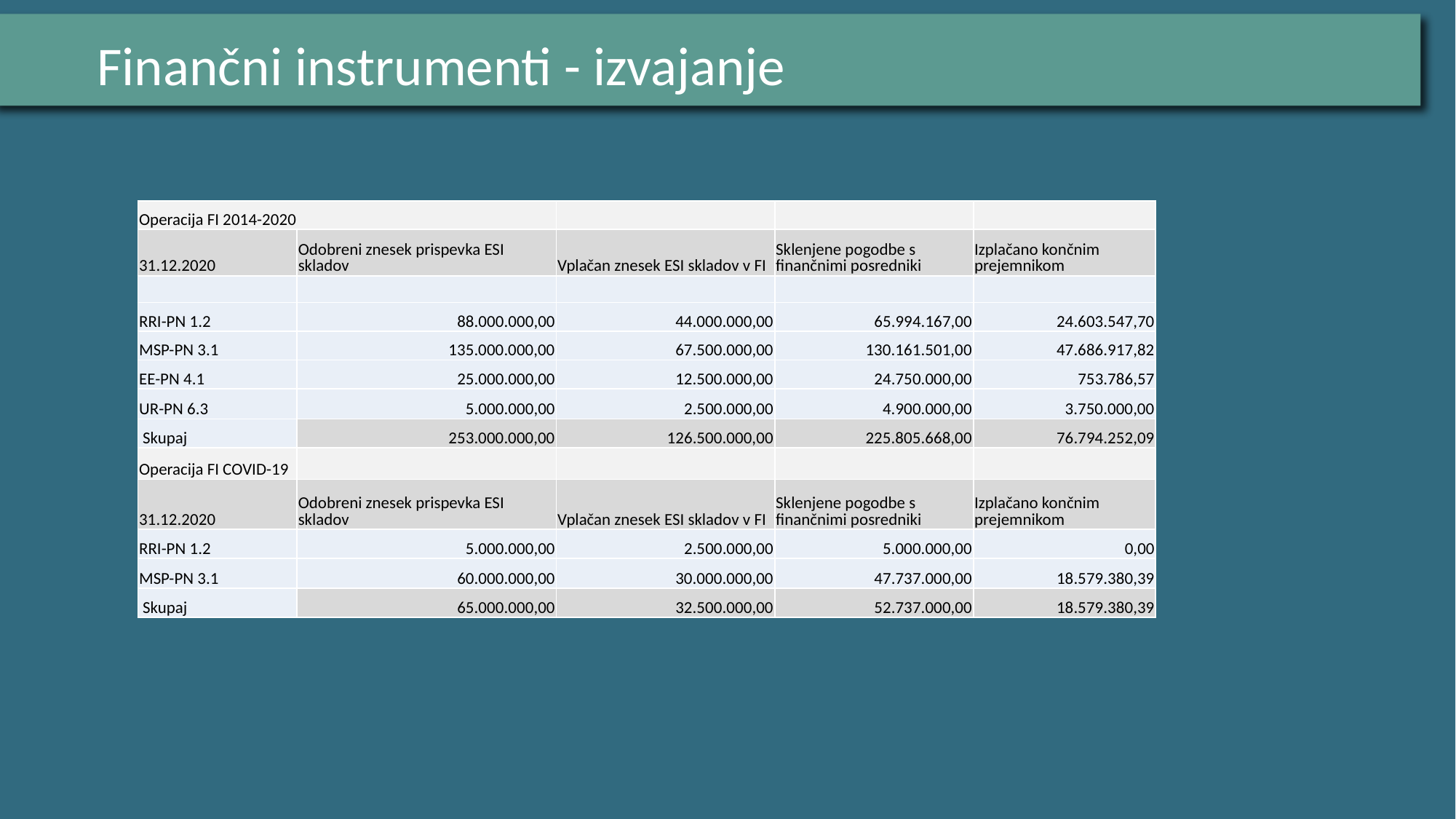

# Finančni instrumenti - izvajanje
| Operacija FI 2014-2020 |  |  |  |  |
| --- | --- | --- | --- | --- |
| 31.12.2020 | Odobreni znesek prispevka ESI skladov | Vplačan znesek ESI skladov v FI | Sklenjene pogodbe s finančnimi posredniki | Izplačano končnim prejemnikom |
|  |  |  |  |  |
| RRI-PN 1.2 | 88.000.000,00 | 44.000.000,00 | 65.994.167,00 | 24.603.547,70 |
| MSP-PN 3.1 | 135.000.000,00 | 67.500.000,00 | 130.161.501,00 | 47.686.917,82 |
| EE-PN 4.1 | 25.000.000,00 | 12.500.000,00 | 24.750.000,00 | 753.786,57 |
| UR-PN 6.3 | 5.000.000,00 | 2.500.000,00 | 4.900.000,00 | 3.750.000,00 |
| Skupaj | 253.000.000,00 | 126.500.000,00 | 225.805.668,00 | 76.794.252,09 |
| Operacija FI COVID-19 |  |  |  |  |
| 31.12.2020 | Odobreni znesek prispevka ESI skladov | Vplačan znesek ESI skladov v FI | Sklenjene pogodbe s finančnimi posredniki | Izplačano končnim prejemnikom |
| RRI-PN 1.2 | 5.000.000,00 | 2.500.000,00 | 5.000.000,00 | 0,00 |
| MSP-PN 3.1 | 60.000.000,00 | 30.000.000,00 | 47.737.000,00 | 18.579.380,39 |
| Skupaj | 65.000.000,00 | 32.500.000,00 | 52.737.000,00 | 18.579.380,39 |